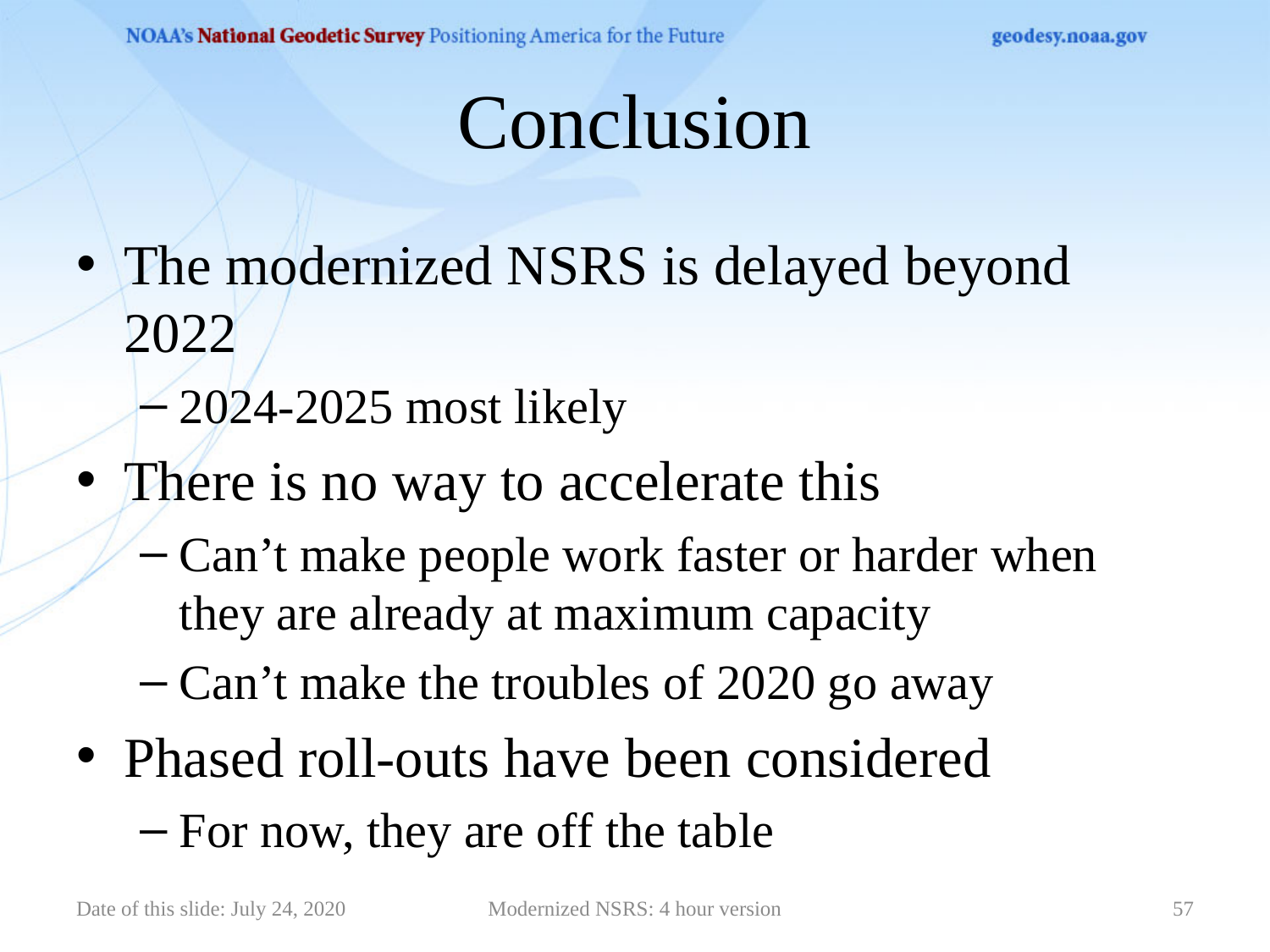

# Conclusion
The modernized NSRS is delayed beyond 2022
2024-2025 most likely
There is no way to accelerate this
Can’t make people work faster or harder when they are already at maximum capacity
Can’t make the troubles of 2020 go away
Phased roll-outs have been considered
For now, they are off the table

Date of this slide: July 24, 2020
Modernized NSRS: 4 hour version
57